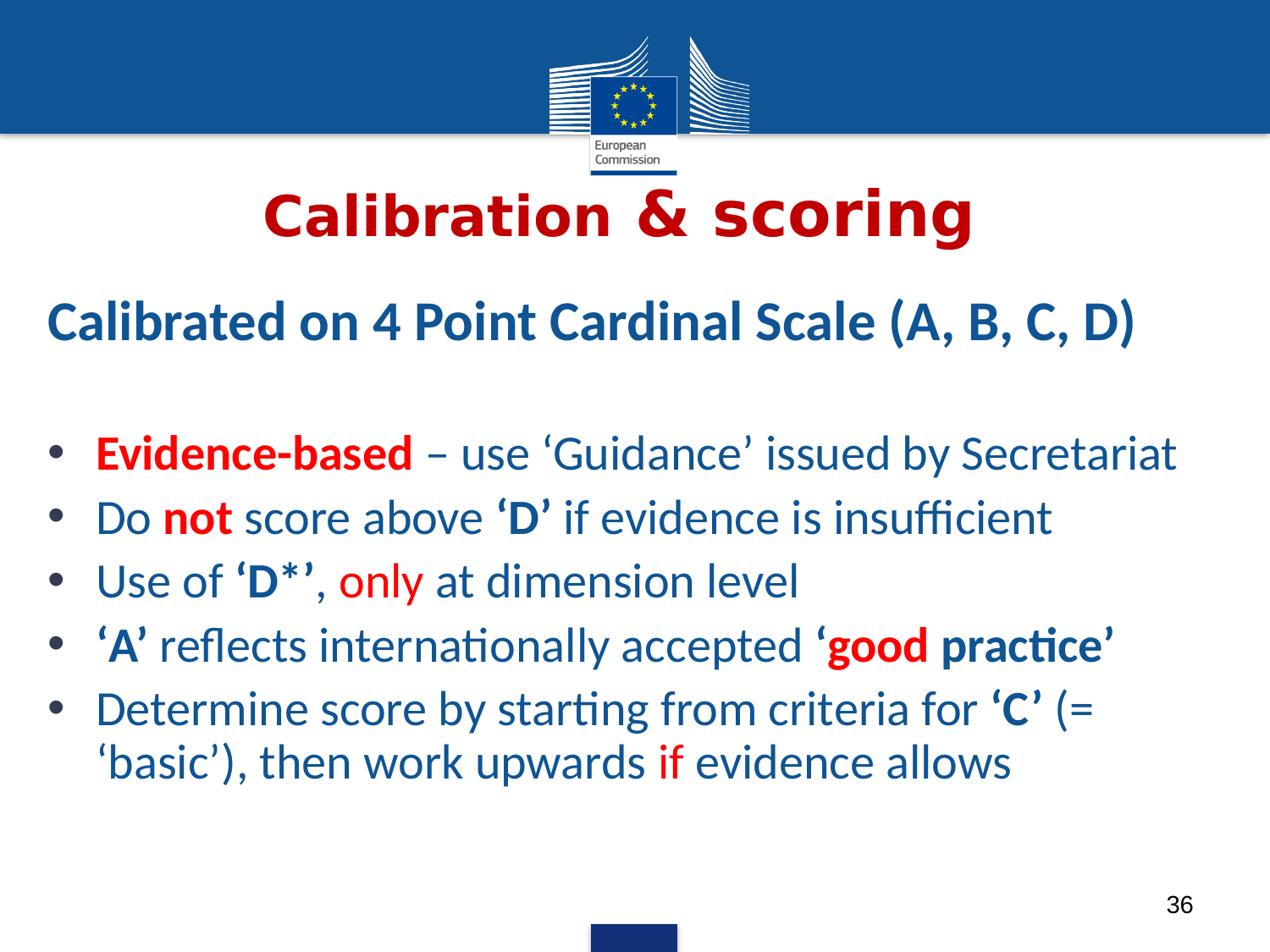

Calibration & scoring
Calibrated on 4 Point Cardinal Scale (A, B, C, D)

Evidence-based – use ‘Guidance’ issued by Secretariat
Do not score above ‘D’ if evidence is insufficient
Use of ‘D*’, only at dimension level
‘A’ reflects internationally accepted ‘good practice’
Determine score by starting from criteria for ‘C’ (= ‘basic’), then work upwards if evidence allows

36